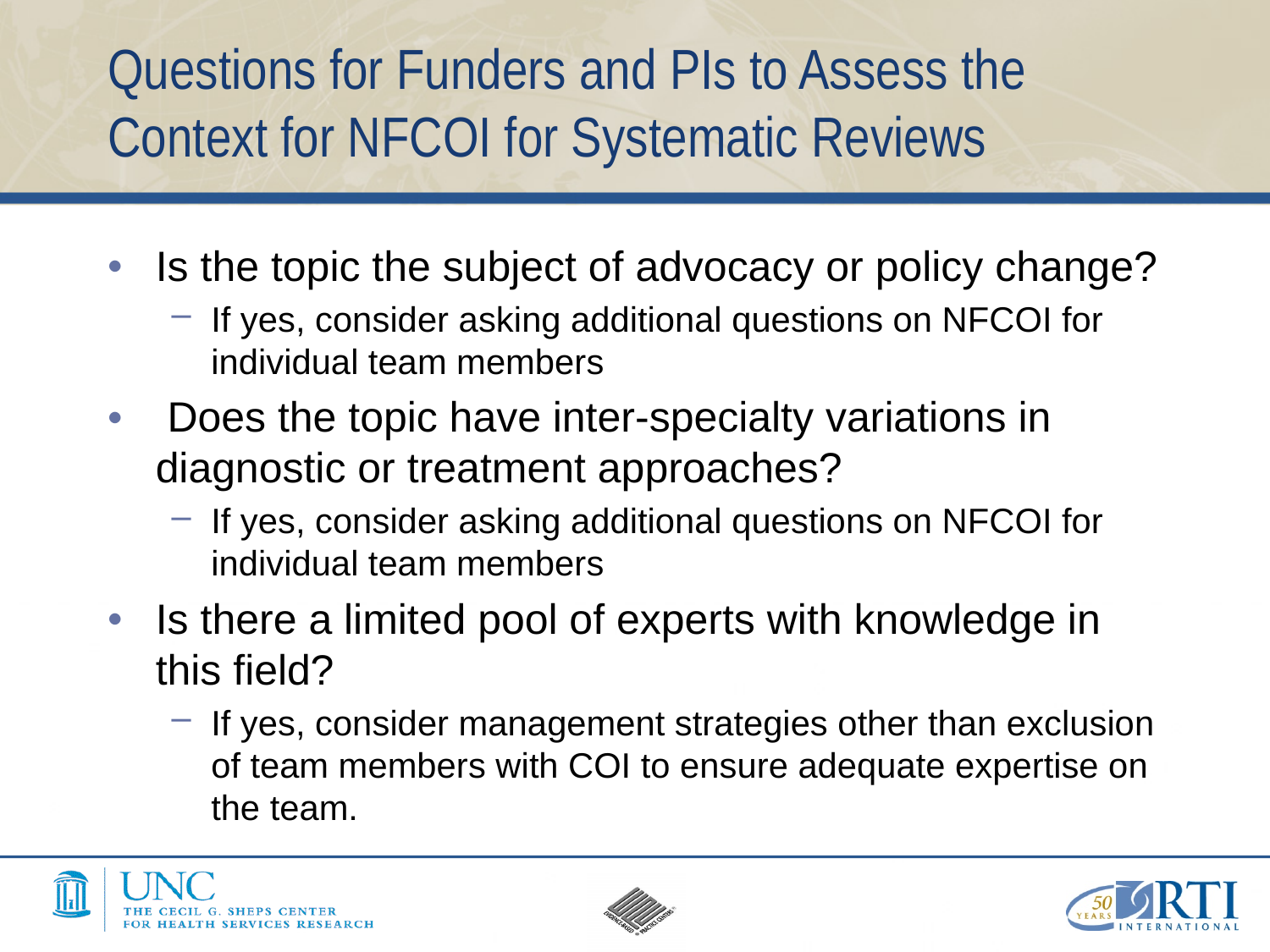

# Questions for Funders and PIs to Assess the Context for NFCOI for Systematic Reviews
Is the topic the subject of advocacy or policy change?
If yes, consider asking additional questions on NFCOI for individual team members
 Does the topic have inter-specialty variations in diagnostic or treatment approaches?
If yes, consider asking additional questions on NFCOI for individual team members
Is there a limited pool of experts with knowledge in this field?
If yes, consider management strategies other than exclusion of team members with COI to ensure adequate expertise on the team.